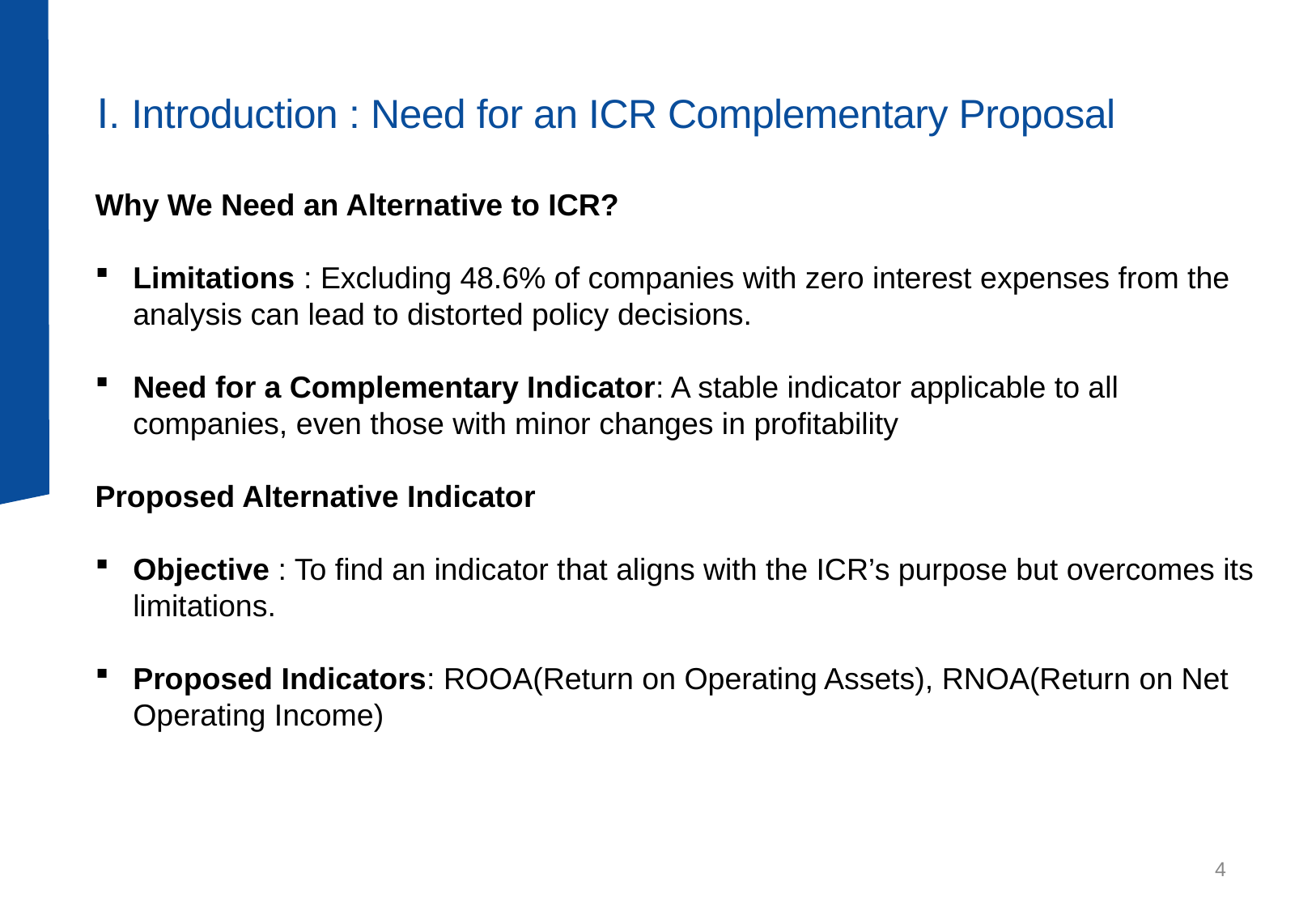

# Ⅰ. Introduction : Need for an ICR Complementary Proposal
Why We Need an Alternative to ICR?

Limitations : Excluding 48.6% of companies with zero interest expenses from the analysis can lead to distorted policy decisions.

Need for a Complementary Indicator: A stable indicator applicable to all companies, even those with minor changes in profitability

Proposed Alternative Indicator

Objective : To find an indicator that aligns with the ICR’s purpose but overcomes its limitations.

Proposed Indicators: ROOA(Return on Operating Assets), RNOA(Return on Net Operating Income)

4